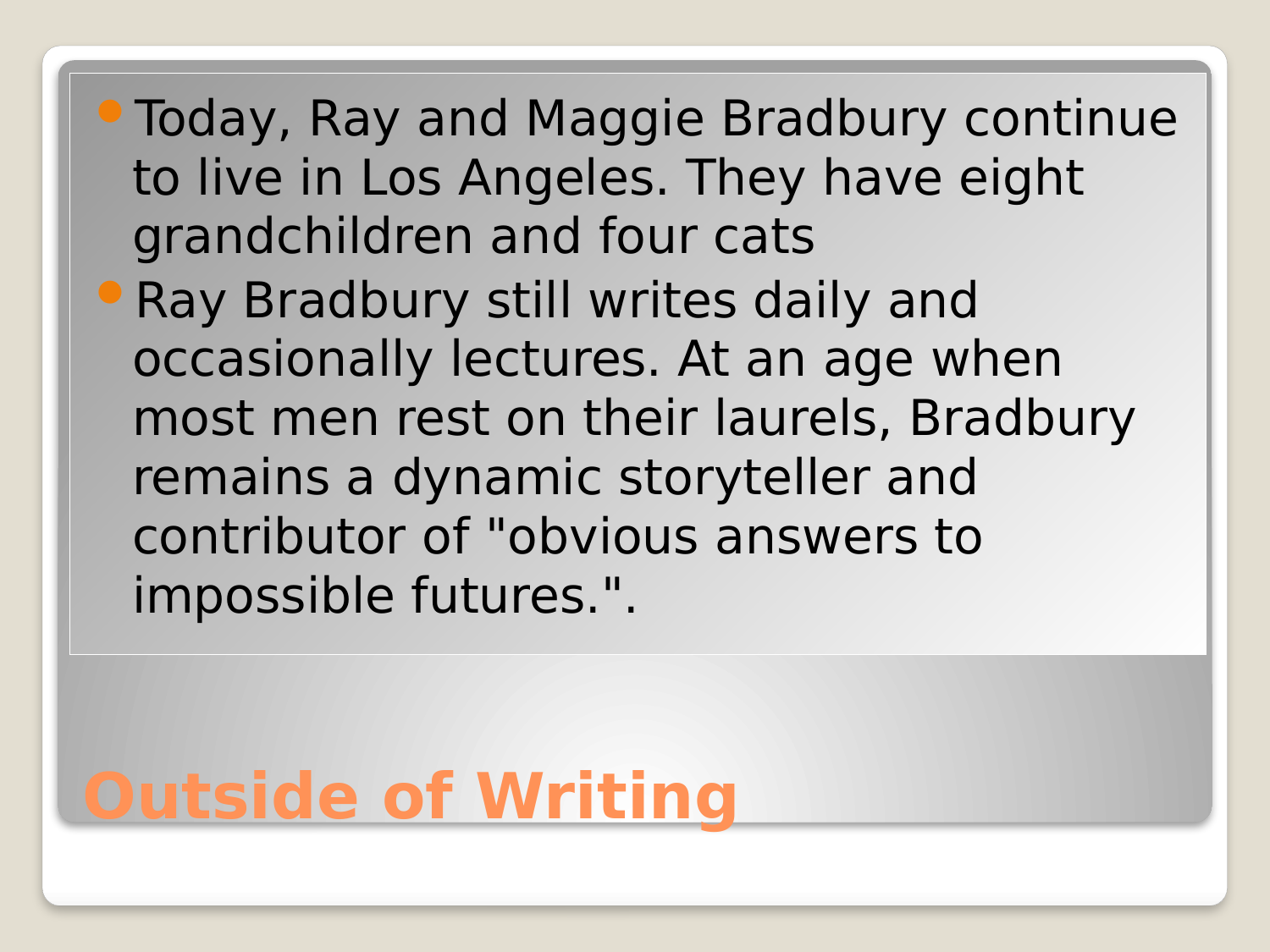

Today, Ray and Maggie Bradbury continue to live in Los Angeles. They have eight grandchildren and four cats
Ray Bradbury still writes daily and occasionally lectures. At an age when most men rest on their laurels, Bradbury remains a dynamic storyteller and contributor of "obvious answers to impossible futures.".
# Outside of Writing